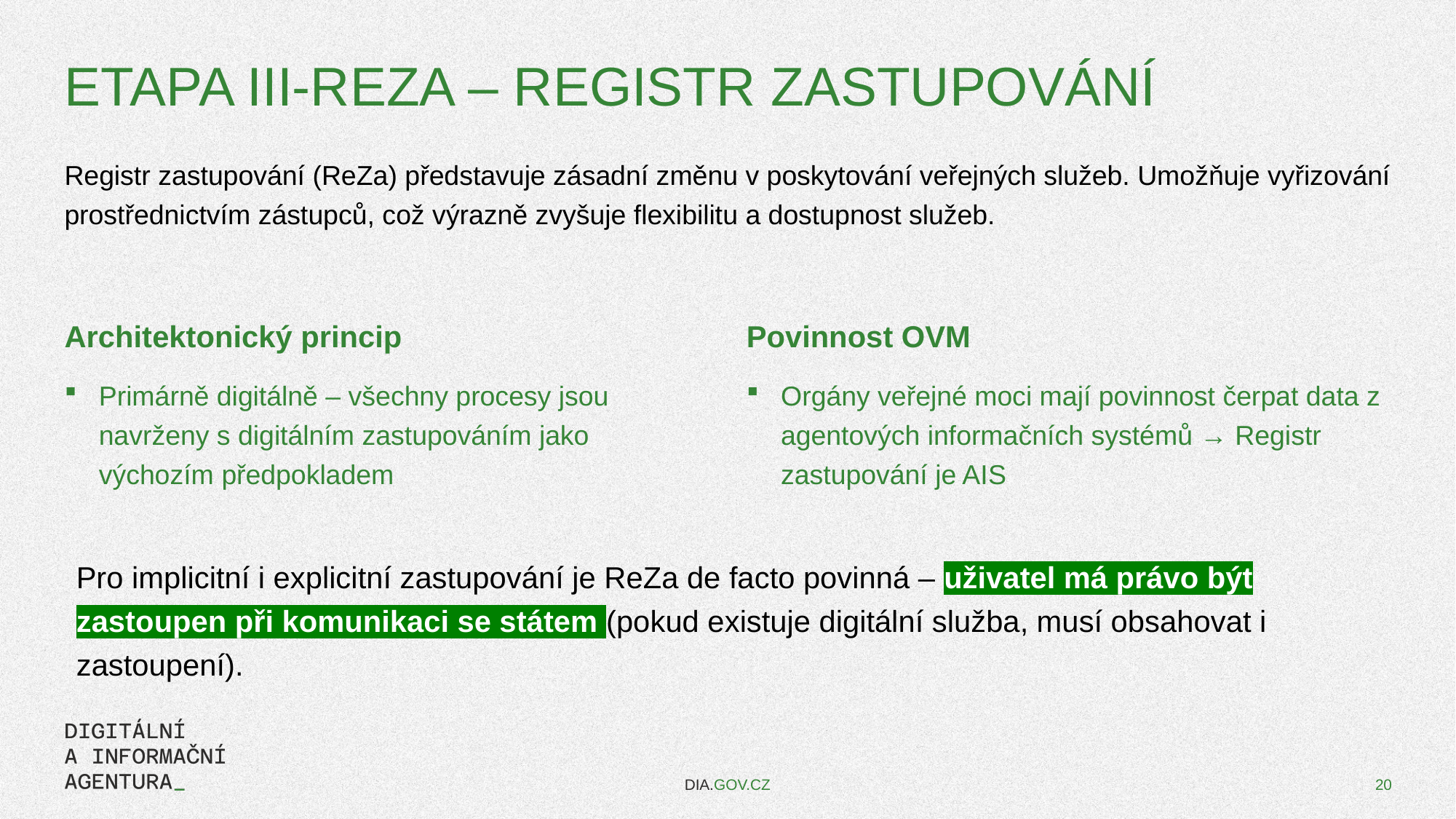

# ETAPA III-ReZa – Registr zastupování
Registr zastupování (ReZa) představuje zásadní změnu v poskytování veřejných služeb. Umožňuje vyřizování prostřednictvím zástupců, což výrazně zvyšuje flexibilitu a dostupnost služeb.

Povinnost OVM
Orgány veřejné moci mají povinnost čerpat data z agentových informačních systémů → Registr zastupování je AIS
Architektonický princip
Primárně digitálně – všechny procesy jsou navrženy s digitálním zastupováním jako výchozím předpokladem
Pro implicitní i explicitní zastupování je ReZa de facto povinná – uživatel má právo být zastoupen při komunikaci se státem (pokud existuje digitální služba, musí obsahovat i zastoupení).

DIA.GOV.CZ
20